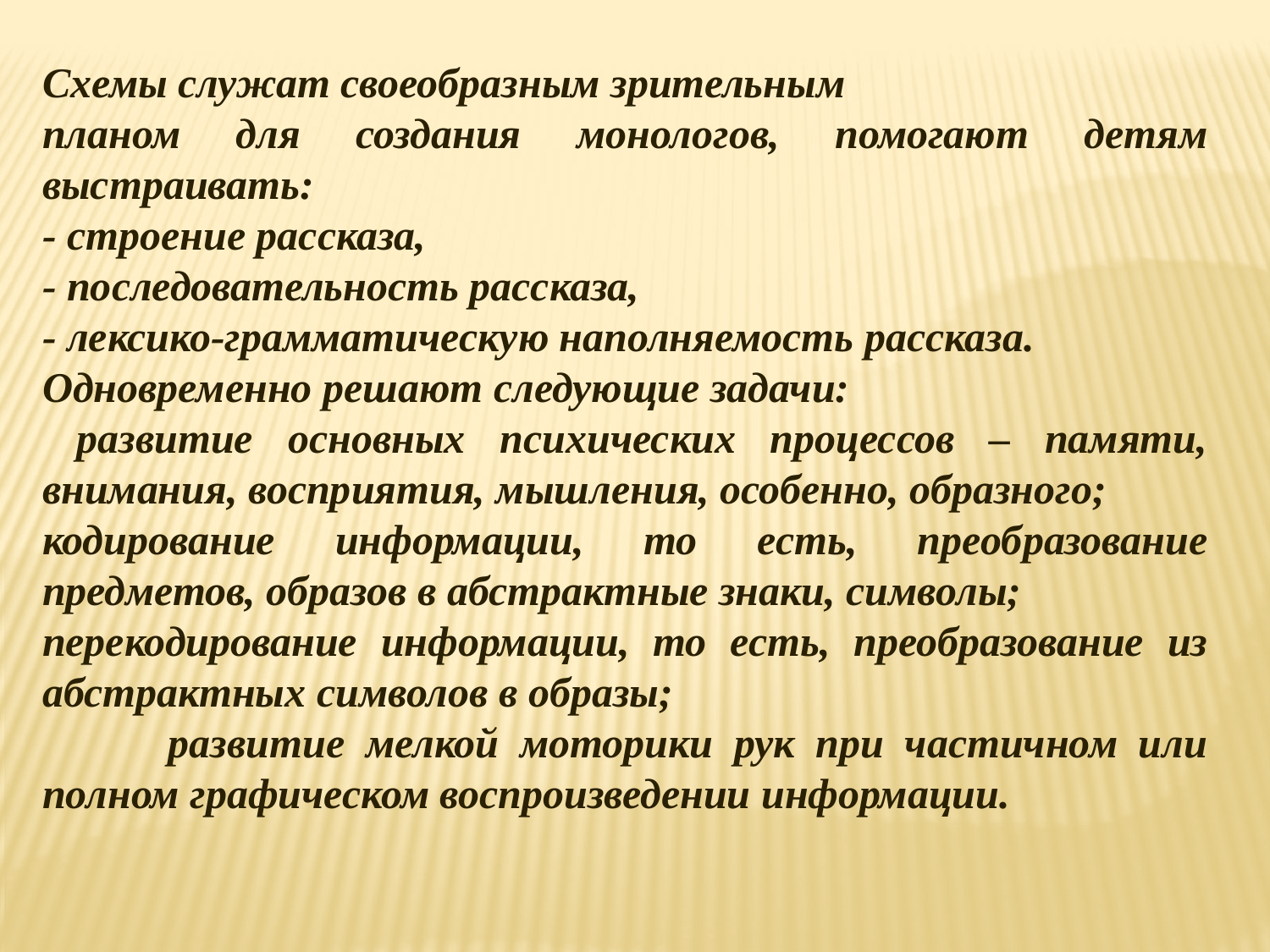

Схемы служат своеобразным зрительным
планом для создания монологов, помогают детям выстраивать:
- строение рассказа,
- последовательность рассказа,
- лексико-грамматическую наполняемость рассказа.
Одновременно решают следующие задачи:
 развитие основных психических процессов – памяти, внимания, восприятия, мышления, особенно, образного;
кодирование информации, то есть, преобразование предметов, образов в абстрактные знаки, символы;
перекодирование информации, то есть, преобразование из абстрактных символов в образы;
      развитие мелкой моторики рук при частичном или полном графическом воспроизведении информации.